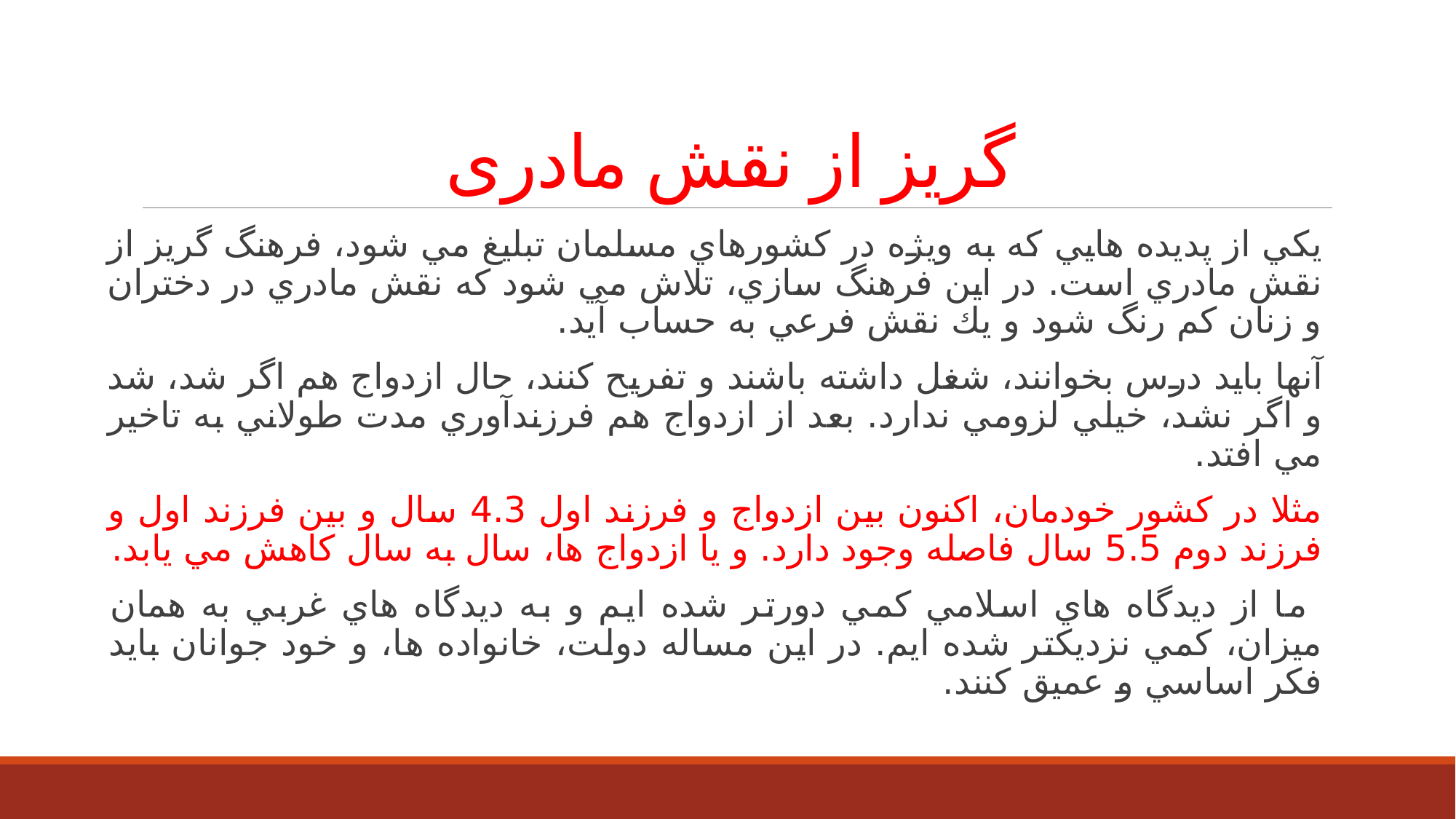

# گریز از نقش مادری
يكي از پديده هايي كه به ويژه در كشورهاي مسلمان تبليغ مي شود، فرهنگ گريز از نقش مادري است. در اين فرهنگ سازي، تلاش مي شود كه نقش مادري در دختران و زنان كم رنگ شود و يك نقش فرعي به حساب آيد.
آنها بايد درس بخوانند، شغل داشته باشند و تفريح كنند، حال ازدواج هم اگر شد، شد و اگر نشد، خيلي لزومي ندارد. بعد از ازدواج هم فرزندآوري مدت طولاني به تاخير مي افتد.
مثلا در كشور خودمان، اكنون بين ازدواج و فرزند اول 4.3 سال و بین فرزند اول و فرزند دوم 5.5 سال فاصله وجود دارد. و يا ازدواج ها، سال به سال كاهش مي يابد.
 ما از ديدگاه هاي اسلامي كمي دورتر شده ايم و به ديدگاه هاي غربي به همان ميزان، كمي نزديكتر شده ايم. در اين مساله دولت،‌ خانواده ها، و خود جوانان بايد فكر اساسي و عميق كنند.